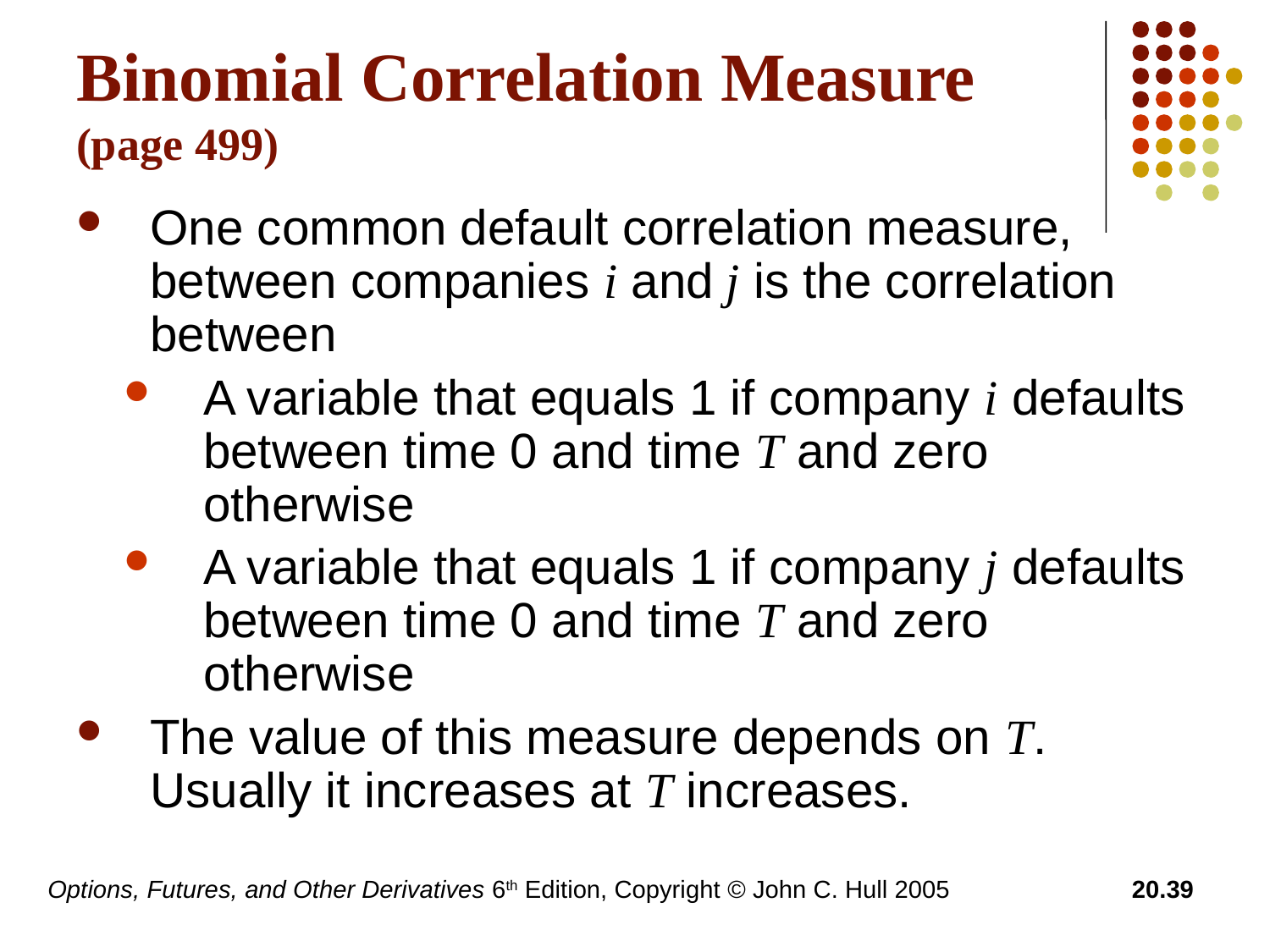

# Binomial Correlation Measure (page 499)
One common default correlation measure, between companies i and j is the correlation between
A variable that equals 1 if company i defaults between time 0 and time T and zero otherwise
A variable that equals 1 if company j defaults between time 0 and time T and zero otherwise
The value of this measure depends on T. Usually it increases at T increases.
Options, Futures, and Other Derivatives 6th Edition, Copyright © John C. Hull 2005
20.39